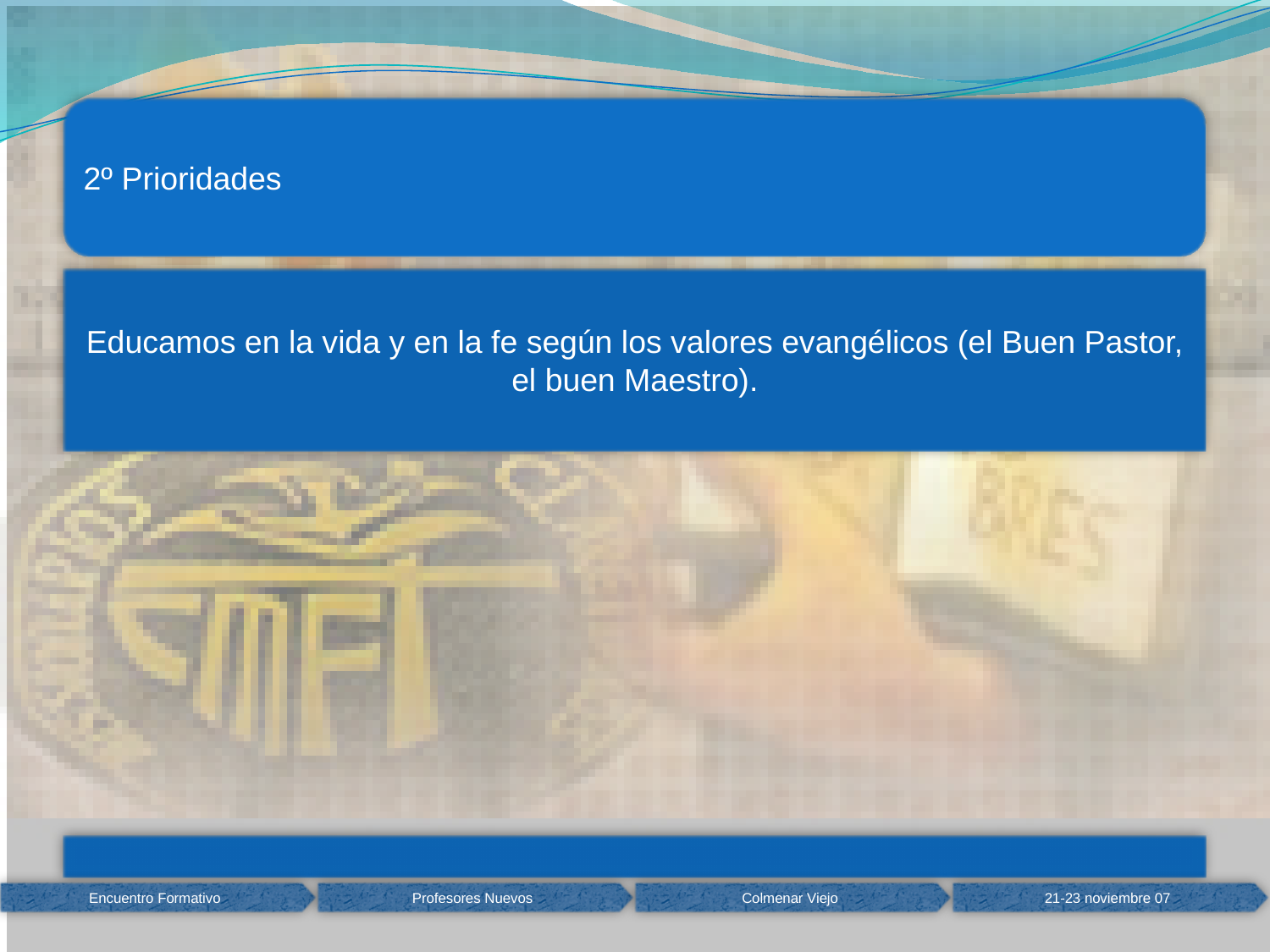

2º Prioridades
Educamos en la vida y en la fe según los valores evangélicos (el Buen Pastor, el buen Maestro).
21-23 noviembre 07
Encuentro Formativo
Profesores Nuevos
Colmenar Viejo